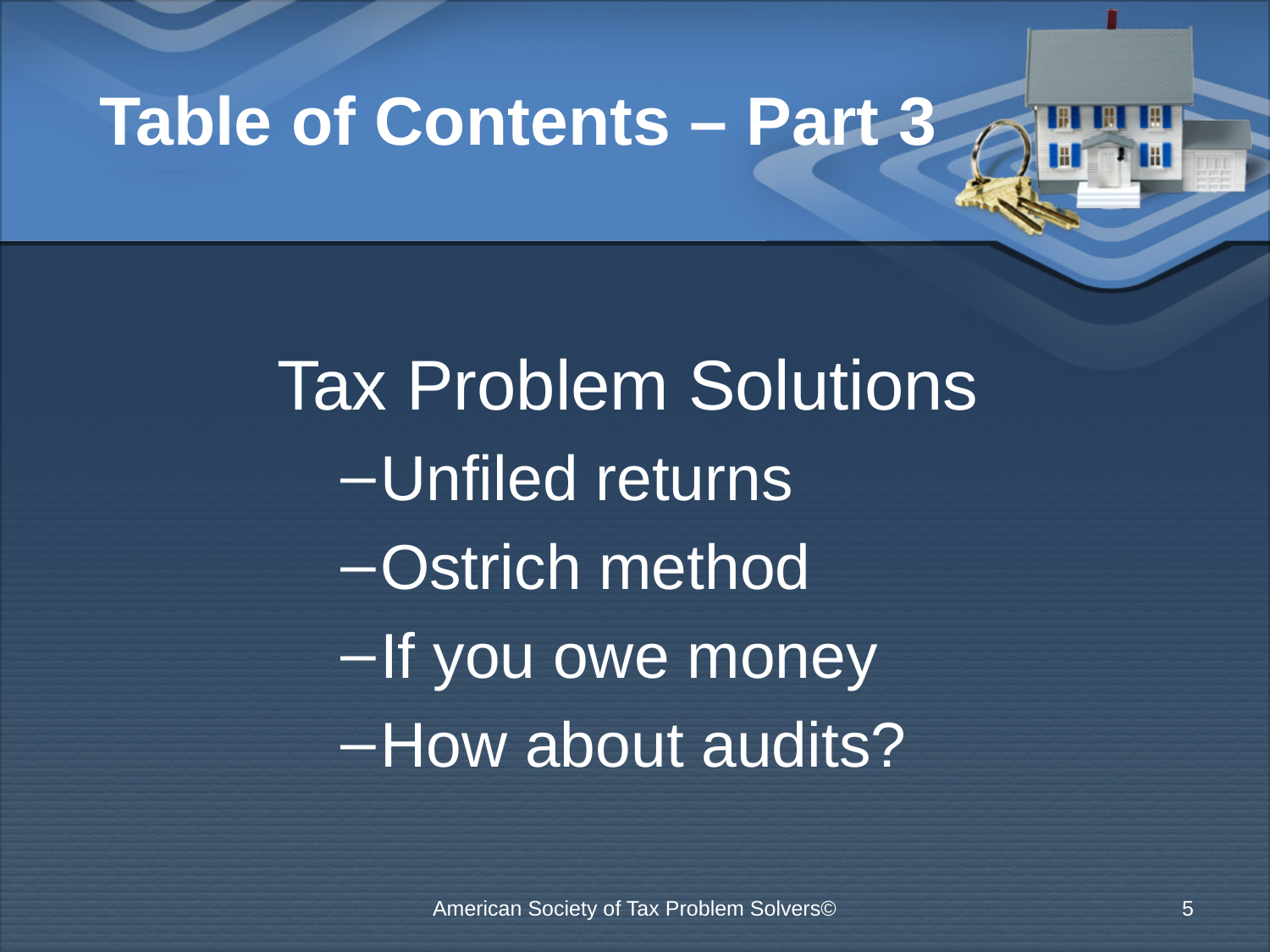

# Table of Contents – Part 3
Tax Problem Solutions
Unfiled returns
Ostrich method
If you owe money
How about audits?
American Society of Tax Problem Solvers©
5